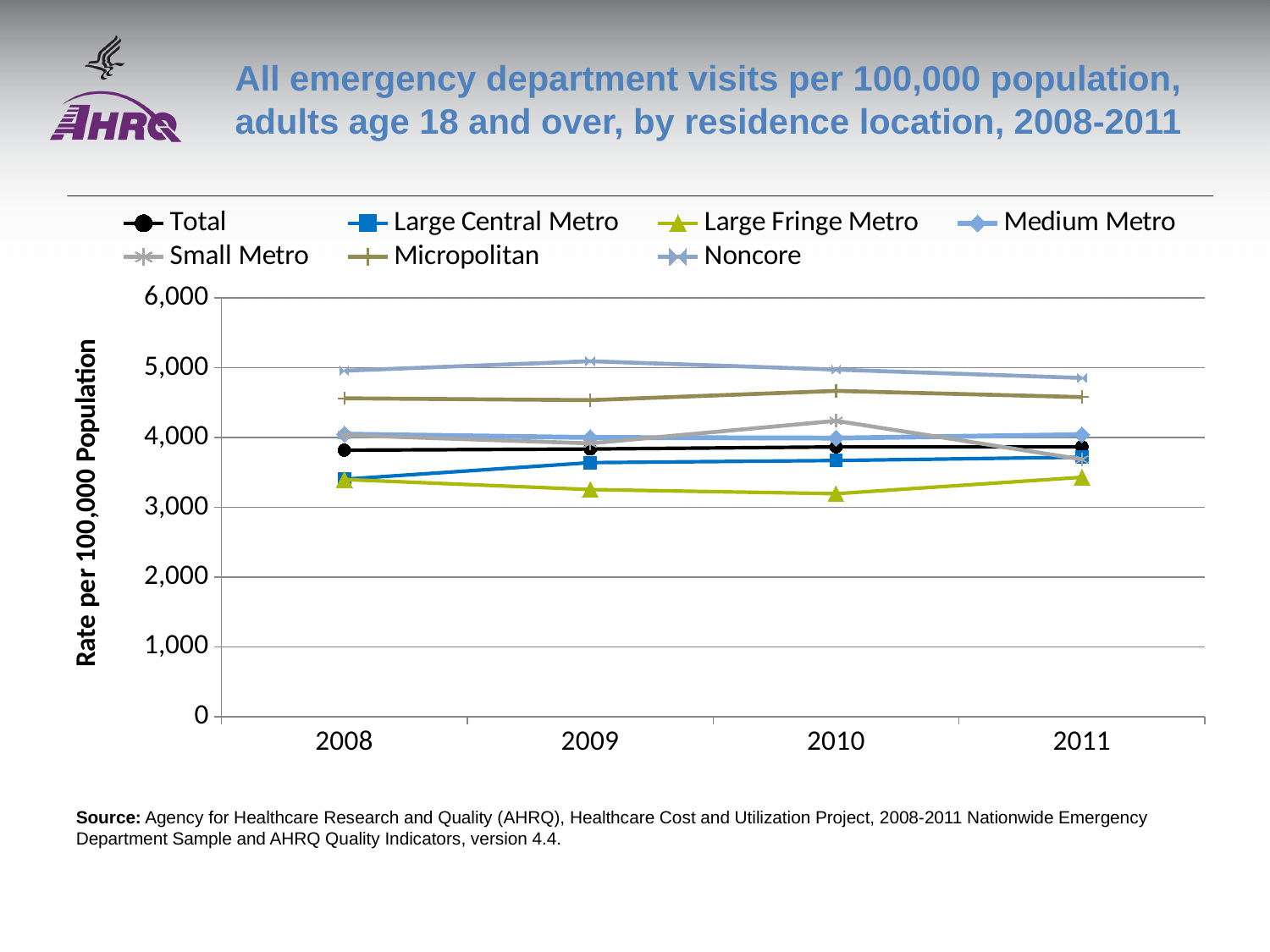

# All emergency department visits per 100,000 population, adults age 18 and over, by residence location, 2008-2011

### Chart

| Category | Total | Large Central Metro | Large Fringe Metro | Medium Metro | Small Metro | Micropolitan | Noncore |
|---|---|---|---|---|---|---|---|
| 2008 | 3818.7 | 3402.6 | 3398.2 | 4047.6 | 4034.0 | 4561.900000000001 | 4956.7 |
| 2009 | 3835.0 | 3639.1 | 3253.2 | 4000.4 | 3916.2 | 4535.400000000001 | 5093.0 |
| 2010 | 3865.3 | 3670.5 | 3193.8 | 3991.6 | 4238.900000000001 | 4668.0 | 4972.900000000001 |
| 2011 | 3865.3 | 3718.3 | 3429.8 | 4040.4 | 3686.8 | 4578.8 | 4853.3 |
Source: Agency for Healthcare Research and Quality (AHRQ), Healthcare Cost and Utilization Project, 2008-2011 Nationwide Emergency Department Sample and AHRQ Quality Indicators, version 4.4.